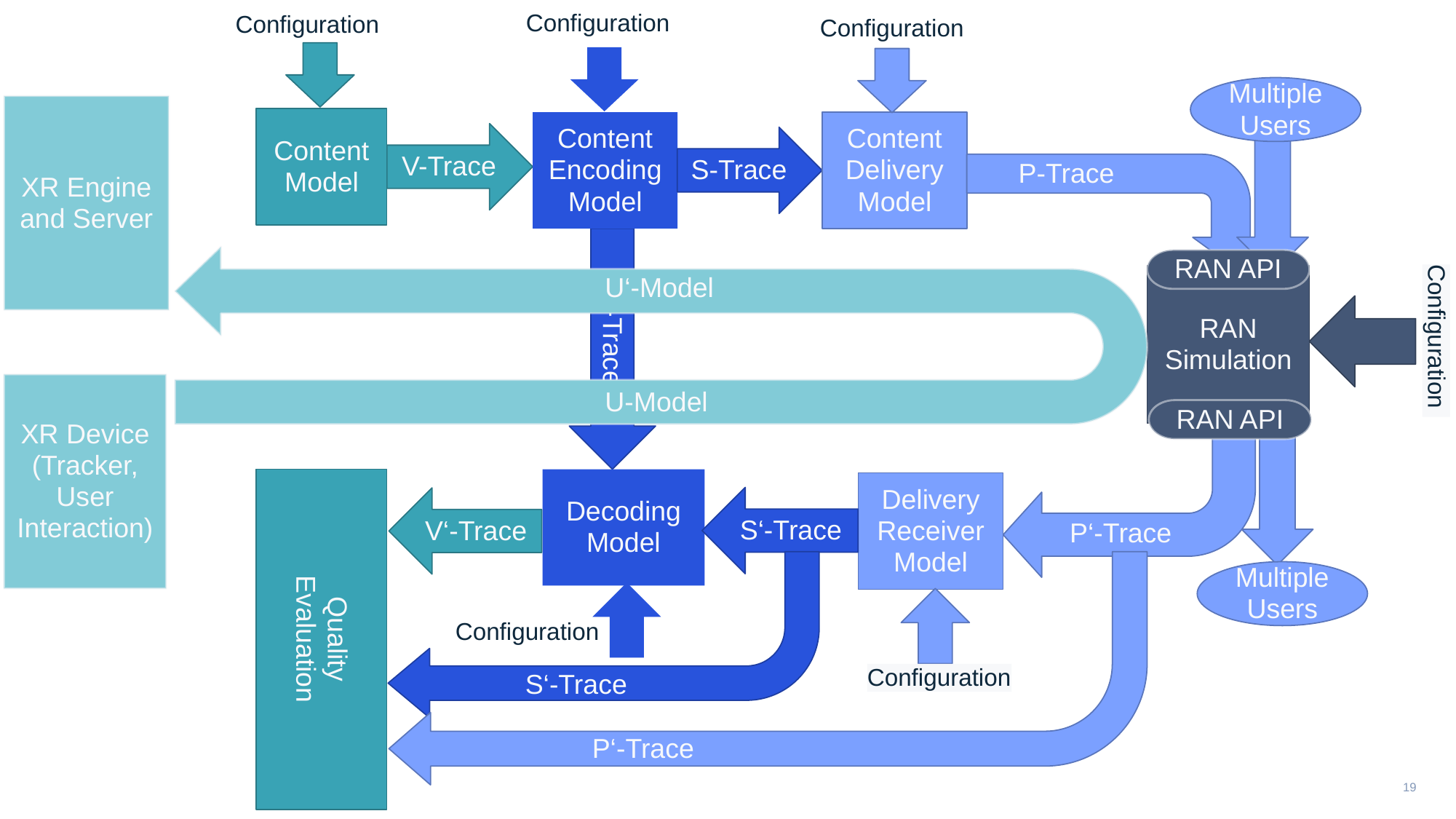

Configuration
Configuration
Configuration

Multiple Users
XR Engine and Server
Content
Model
Content Encoding
Model
Content Delivery
Model
V-Trace
S-Trace

P-Trace
RAN API
RAN
Simulation
U‘-Model

S-Trace
Configuration
XR Device
(Tracker, User Interaction)
U-Model
RAN API

Quality
Evaluation
Decoding
Model
Delivery
Receiver
Model
S‘-Trace
V‘-Trace
P‘-Trace

Multiple Users

Configuration
Configuration
S‘-Trace
P‘-Trace